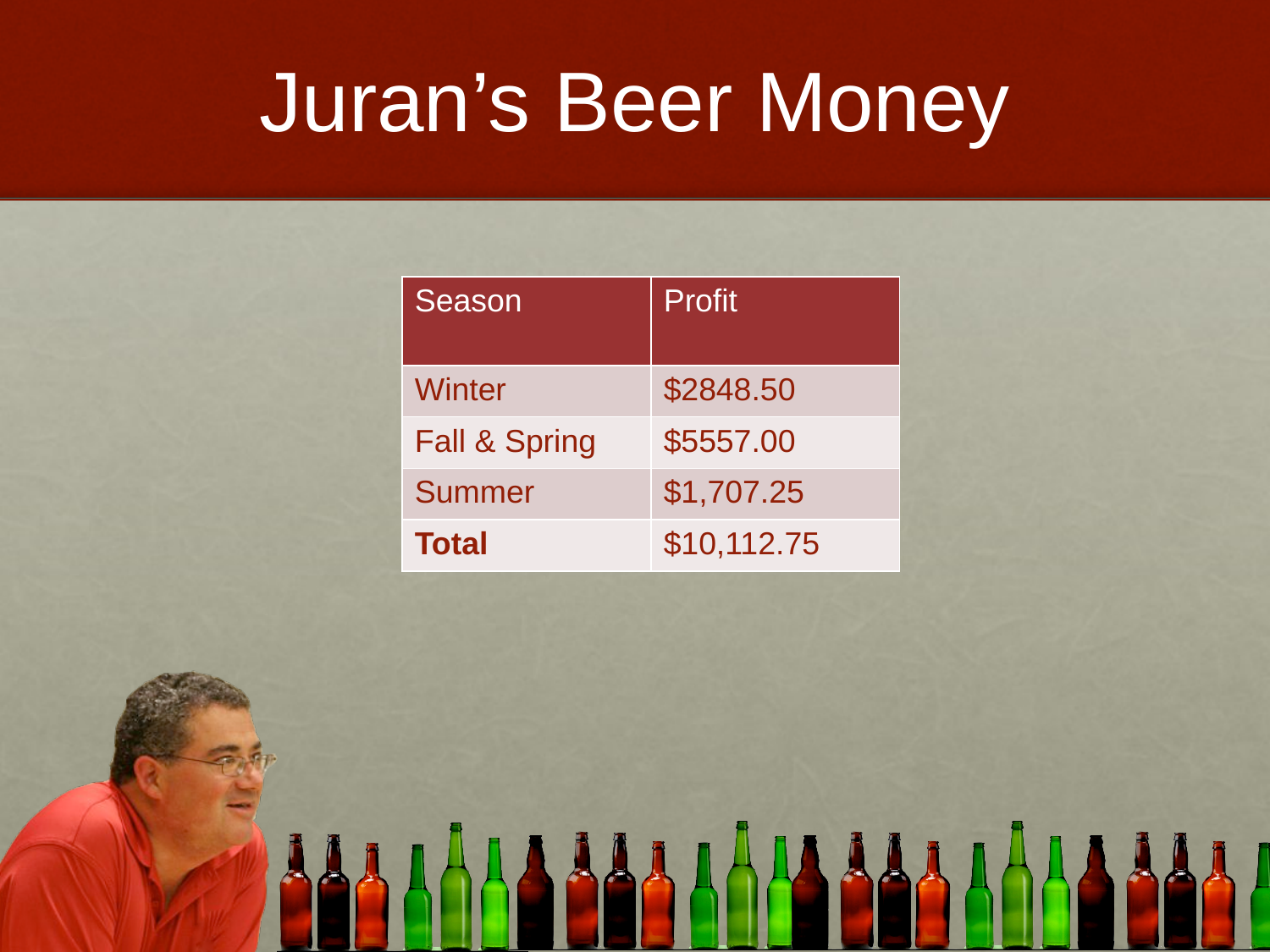

# Juran’s Beer Money

| Season | Profit |
| --- | --- |
| Winter | $2848.50 |
| Fall & Spring | $5557.00 |
| Summer | $1,707.25 |
| Total | $10,112.75 |